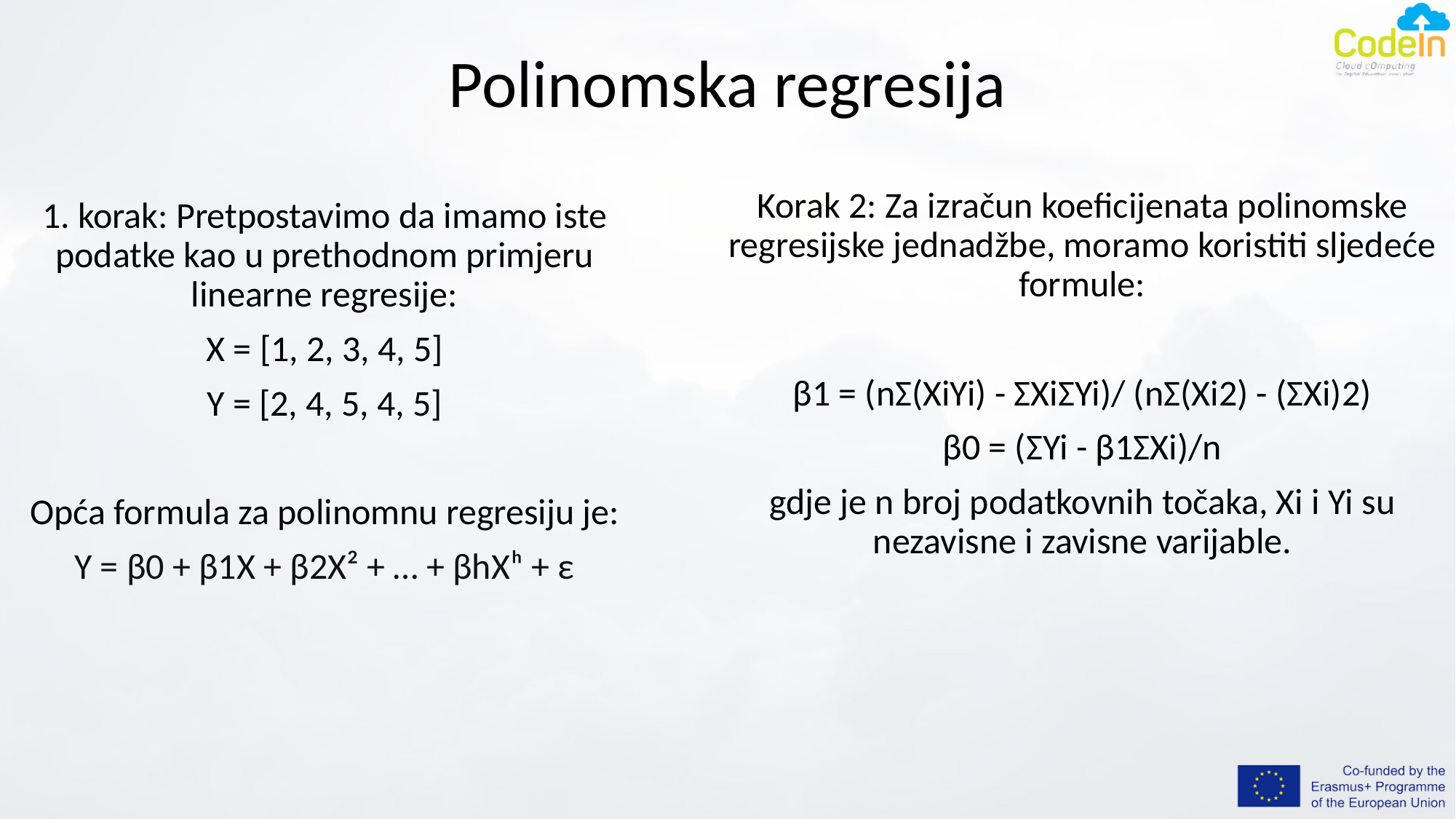

# Polinomska regresija
Korak 2: Za izračun koeficijenata polinomske regresijske jednadžbe, moramo koristiti sljedeće formule:

β1 = (nΣ(XiYi) - ΣXiΣYi)/ (nΣ(Xi2) - (ΣXi)2)
β0 = (ΣYi - β1ΣXi)/n
gdje je n broj podatkovnih točaka, Xi i Yi su nezavisne i zavisne varijable.
1. korak: Pretpostavimo da imamo iste podatke kao u prethodnom primjeru linearne regresije:
X = [1, 2, 3, 4, 5]
Y = [2, 4, 5, 4, 5]

Opća formula za polinomnu regresiju je:
Y = β0 + β1X + β2X² + … + βhXʰ + ε